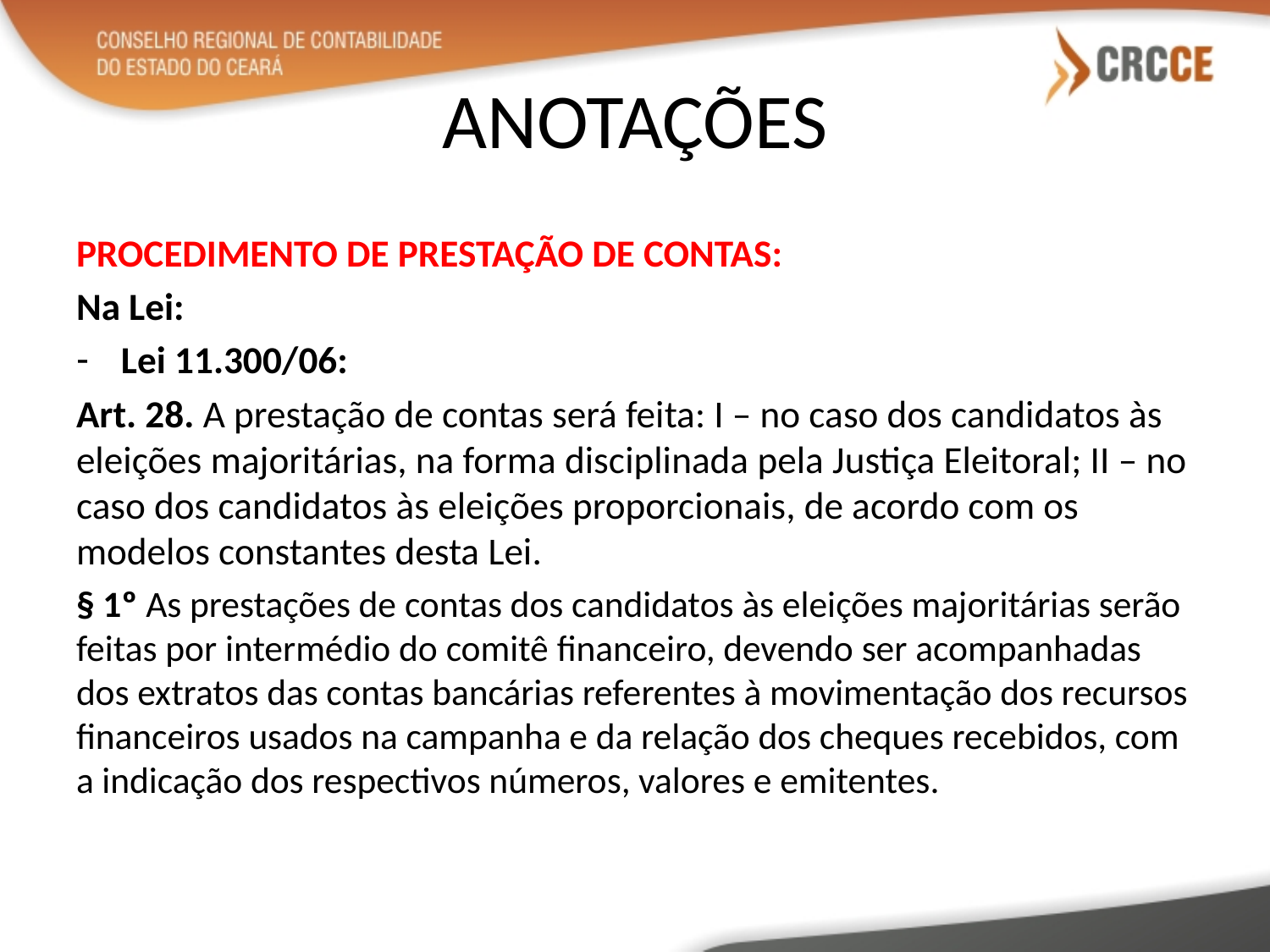

# ANOTAÇÕES
PROCEDIMENTO DE PRESTAÇÃO DE CONTAS:
Na Lei:
Lei 11.300/06:
Art. 28. A prestação de contas será feita: I – no caso dos candidatos às eleições majoritárias, na forma disciplinada pela Justiça Eleitoral; II – no caso dos candidatos às eleições proporcionais, de acordo com os modelos constantes desta Lei.
§ 1º As prestações de contas dos candidatos às eleições majoritárias serão feitas por intermédio do comitê financeiro, devendo ser acompanhadas dos extratos das contas bancárias referentes à movimentação dos recursos financeiros usados na campanha e da relação dos cheques recebidos, com a indicação dos respectivos números, valores e emitentes.